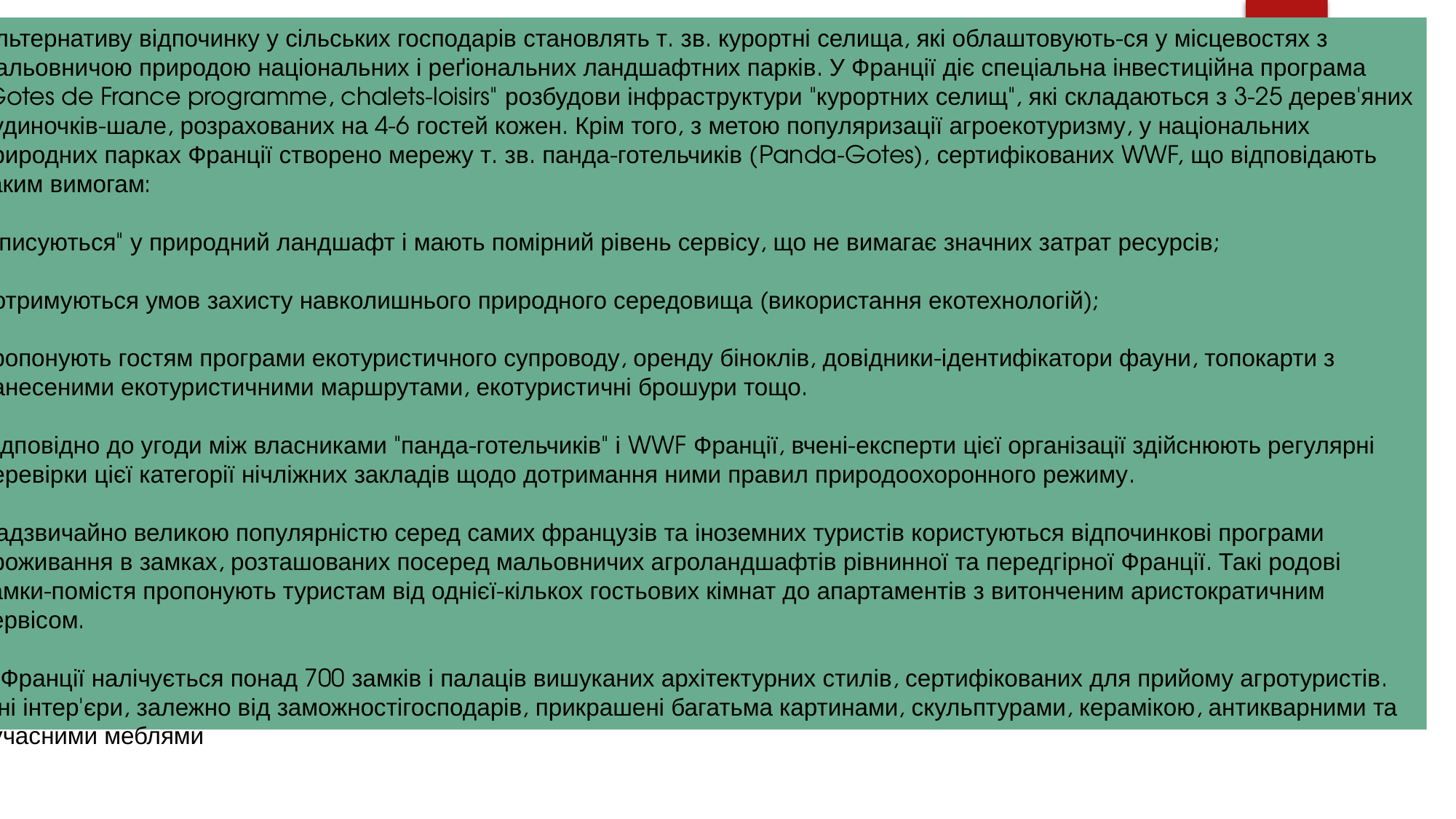

Альтернативу відпочинку у сільських господарів становлять т. зв. курортні селища, які облаштовують-ся у місцевостях з мальовничою природою національних і реґіональних ландшафтних парків. У Франції діє спеціальна інвестиційна програма "Gotes de France programme, chalets-loisirs" розбудови інфраструктури "курортних селищ", які складаються з 3-25 дерев'яних будиночків-шале, розрахованих на 4-6 гостей кожен. Крім того, з метою популяризації агроекотуризму, у національних природних парках Франції створено мережу т. зв. панда-готельчиків (Panda-Gotes), сертифікованих WWF, що відповідають таким вимогам:

"вписуються" у природний ландшафт і мають помірний рівень сервісу, що не вимагає значних затрат ресурсів;

дотримуються умов захисту навколишнього природного середовища (використання екотехнологій);

пропонують гостям програми екотуристичного супроводу, оренду біноклів, довідники-ідентифікатори фауни, топокарти з нанесеними екотуристичними маршрутами, екотуристичні брошури тощо.

Відповідно до угоди між власниками "панда-готельчиків" і WWF Франції, вчені-експерти цієї організації здійснюють регулярні перевірки цієї категорії нічліжних закладів щодо дотримання ними правил природоохоронного режиму.

Надзвичайно великою популярністю серед самих французів та іноземних туристів користуються відпочинкові програми проживання в замках, розташованих посеред мальовничих агроландшафтів рівнинної та передгірної Франції. Такі родові замки-помістя пропонують туристам від однієї-кількох гостьових кімнат до апартаментів з витонченим аристократичним сервісом.

У Франції налічується понад 700 замків і палаців вишуканих архітектурних стилів, сертифікованих для прийому агротуристів. їхні інтер'єри, залежно від заможностігосподарів, прикрашені багатьма картинами, скульптурами, керамікою, антикварними та сучасними меблями